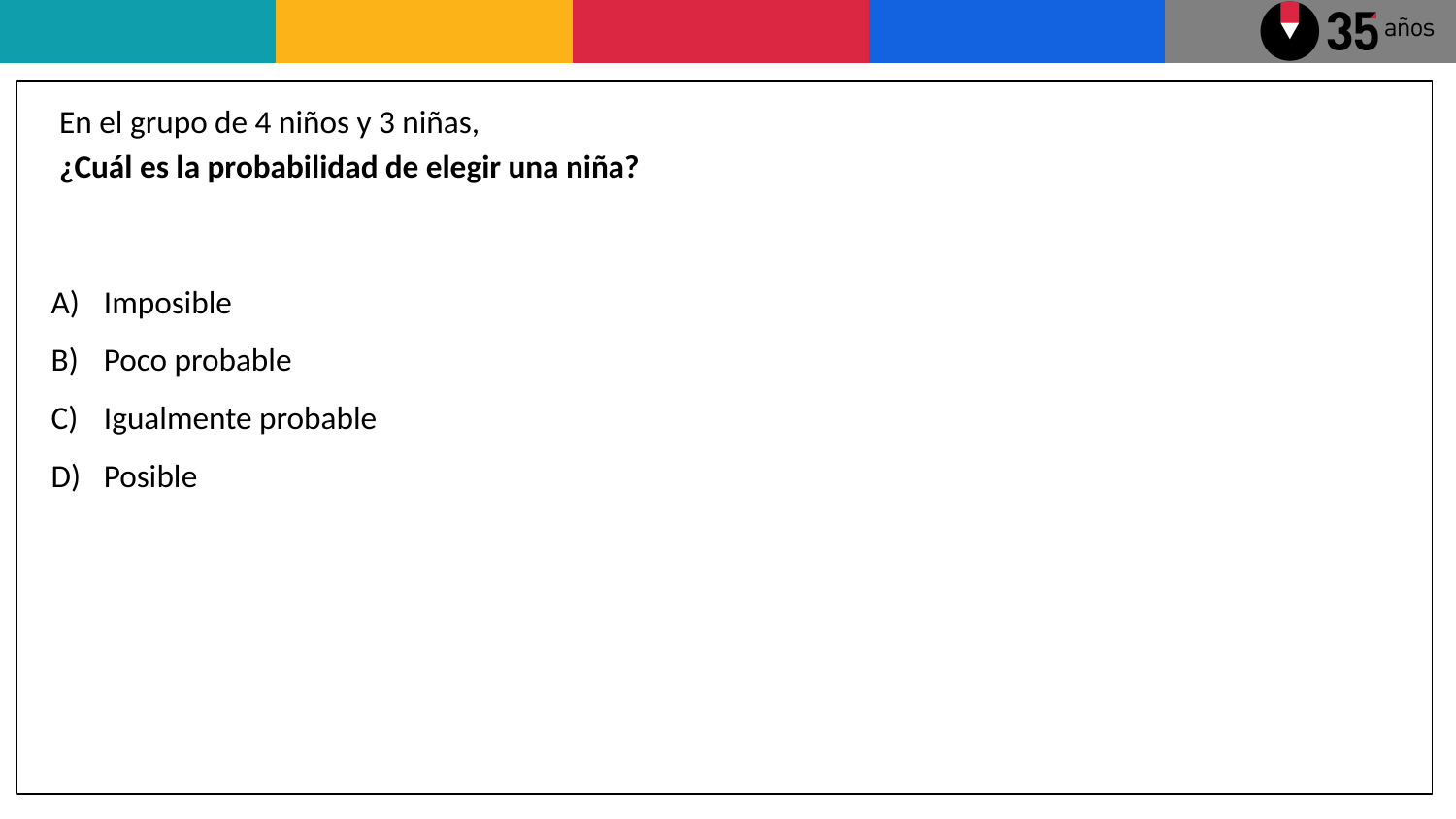

En el grupo de 4 niños y 3 niñas,
¿Cuál es la probabilidad de elegir una niña?

Imposible
Poco probable
Igualmente probable
Posible